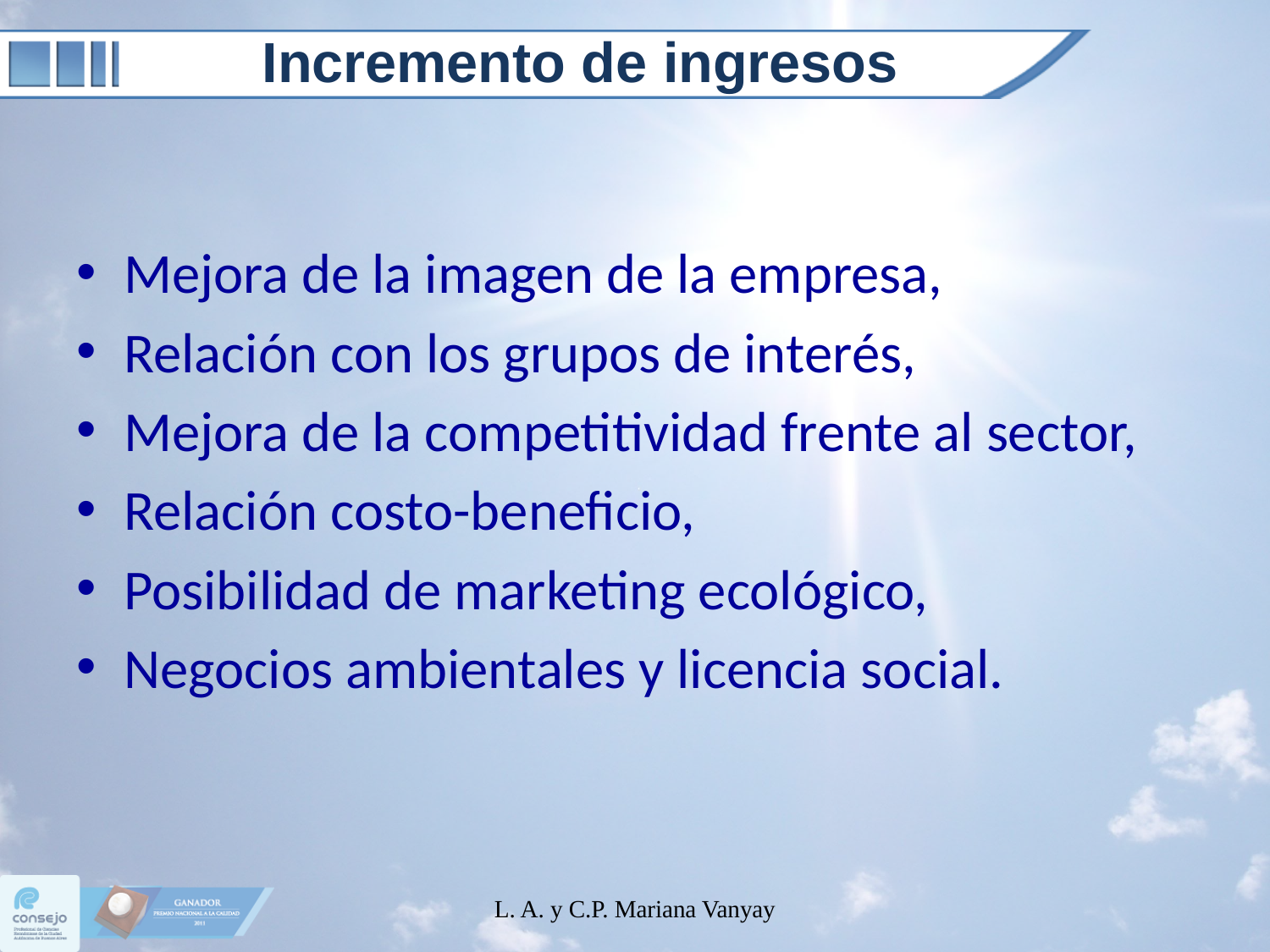

# Incremento de ingresos

Mejora de la imagen de la empresa,
Relación con los grupos de interés,
Mejora de la competitividad frente al sector,
Relación costo-beneficio,
Posibilidad de marketing ecológico,
Negocios ambientales y licencia social.
L. A. y C.P. Mariana Vanyay